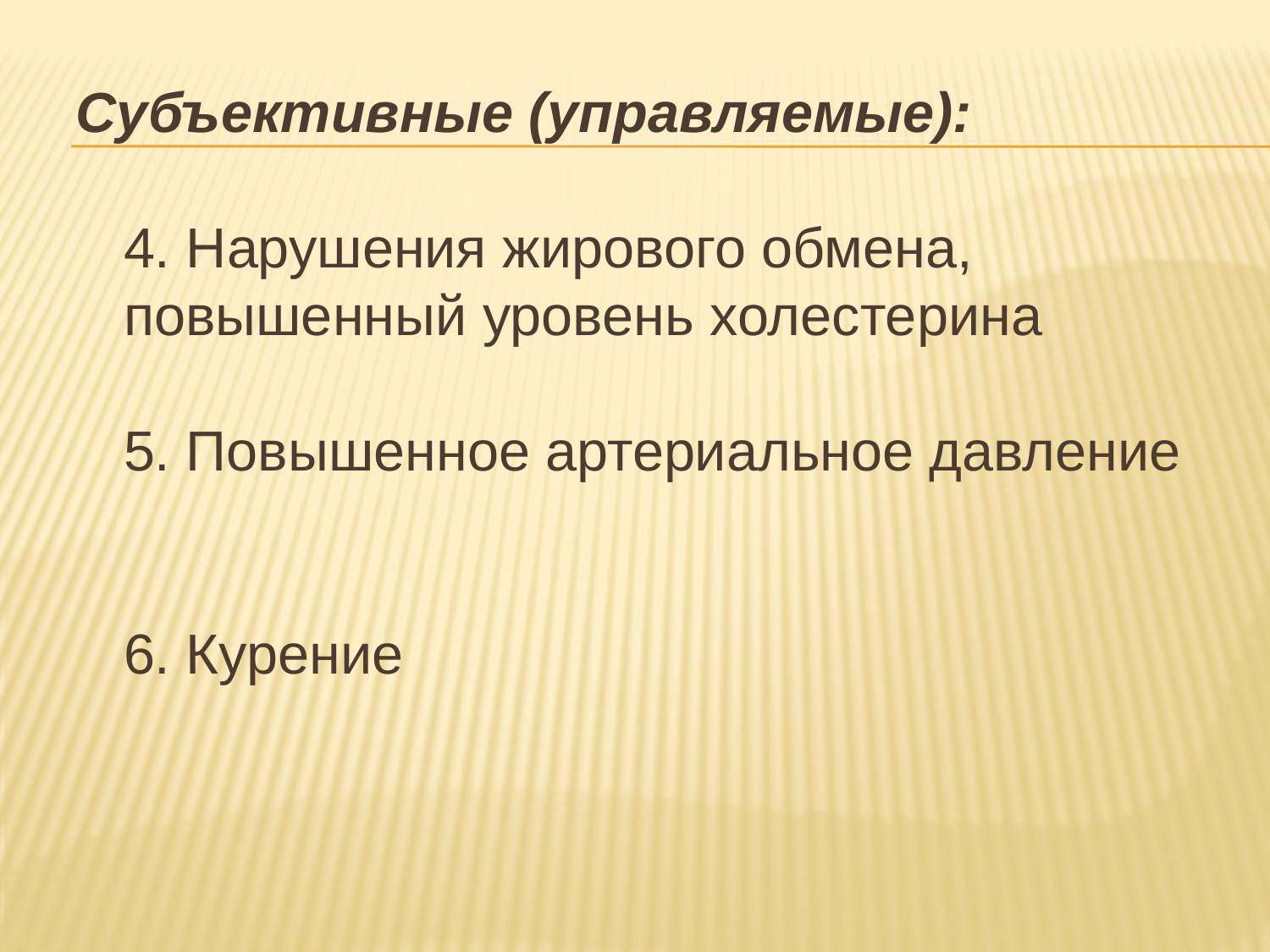

Субъективные (управляемые):
4. Нарушения жирового обмена, повышенный уровень холестерина
5. Повышенное артериальное давление
6. Курение